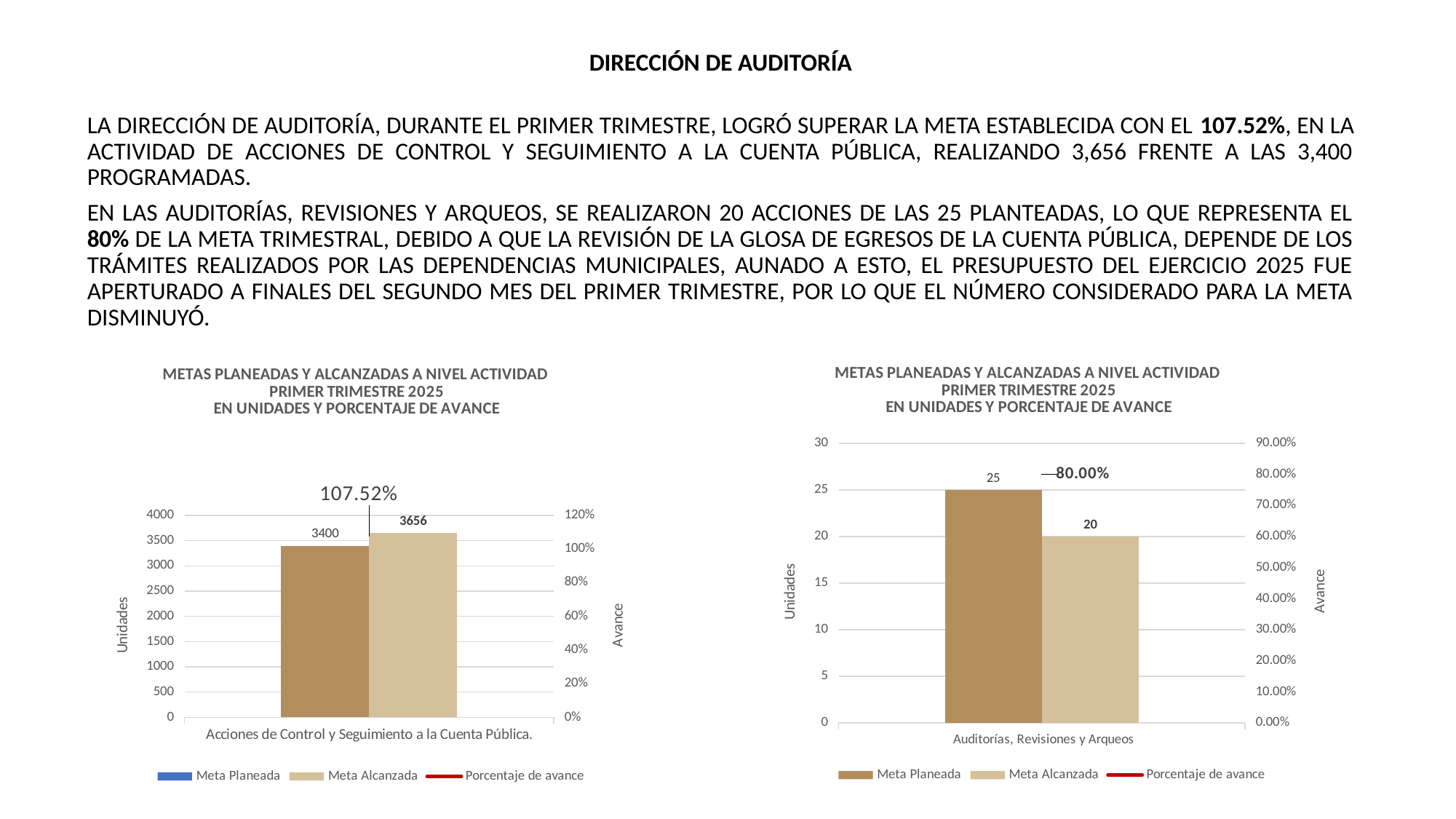

DIRECCIÓN DE AUDITORÍA

LA DIRECCIÓN DE AUDITORÍA, DURANTE EL PRIMER TRIMESTRE, LOGRÓ SUPERAR LA META ESTABLECIDA CON EL 107.52%, EN LA ACTIVIDAD DE ACCIONES DE CONTROL Y SEGUIMIENTO A LA CUENTA PÚBLICA, REALIZANDO 3,656 FRENTE A LAS 3,400 PROGRAMADAS.
EN LAS AUDITORÍAS, REVISIONES Y ARQUEOS, SE REALIZARON 20 ACCIONES DE LAS 25 PLANTEADAS, LO QUE REPRESENTA EL 80% DE LA META TRIMESTRAL, DEBIDO A QUE LA REVISIÓN DE LA GLOSA DE EGRESOS DE LA CUENTA PÚBLICA, DEPENDE DE LOS TRÁMITES REALIZADOS POR LAS DEPENDENCIAS MUNICIPALES, AUNADO A ESTO, EL PRESUPUESTO DEL EJERCICIO 2025 FUE APERTURADO A FINALES DEL SEGUNDO MES DEL PRIMER TRIMESTRE, POR LO QUE EL NÚMERO CONSIDERADO PARA LA META DISMINUYÓ.

### Chart: METAS PLANEADAS Y ALCANZADAS A NIVEL ACTIVIDAD
PRIMER TRIMESTRE 2025
EN UNIDADES Y PORCENTAJE DE AVANCE

| Category | Meta Planeada | Meta Alcanzada |  |
|---|---|---|---|
|  Auditorías, Revisiones y Arqueos | 25.0 | 20.0 | 0.8 |

### Chart: METAS PLANEADAS Y ALCANZADAS A NIVEL ACTIVIDAD
PRIMER TRIMESTRE 2025
EN UNIDADES Y PORCENTAJE DE AVANCE

| Category | Meta Planeada | Meta Alcanzada |  |
|---|---|---|---|
| Acciones de Control y Seguimiento a la Cuenta Pública. | 3400.0 | 3656.0 | 1.0752941176470587 |